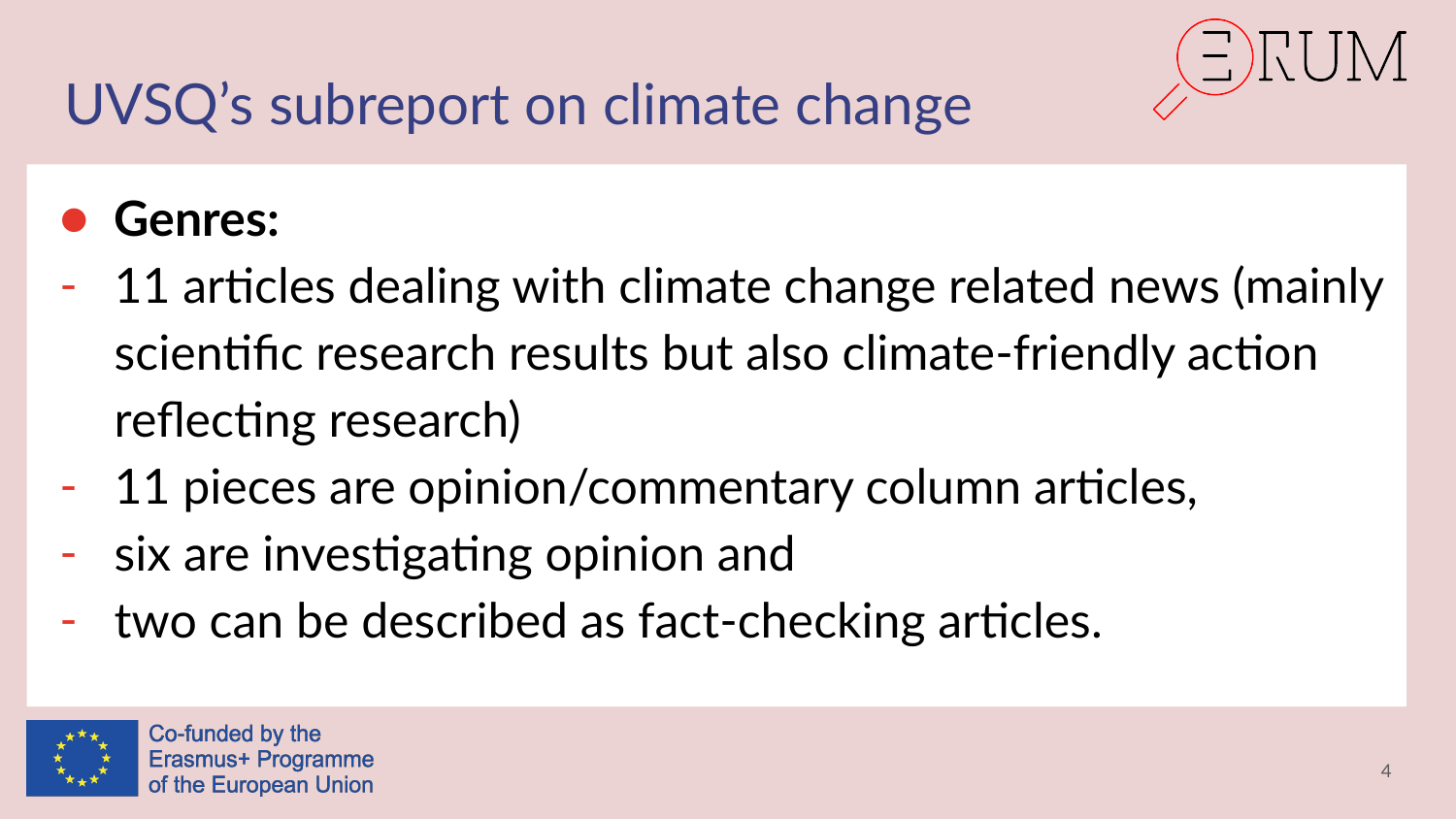

# UVSQ’s subreport on climate change
Genres:
11 articles dealing with climate change related news (mainly scientific research results but also climate-friendly action reflecting research)
11 pieces are opinion/commentary column articles,
six are investigating opinion and
two can be described as fact-checking articles.

4